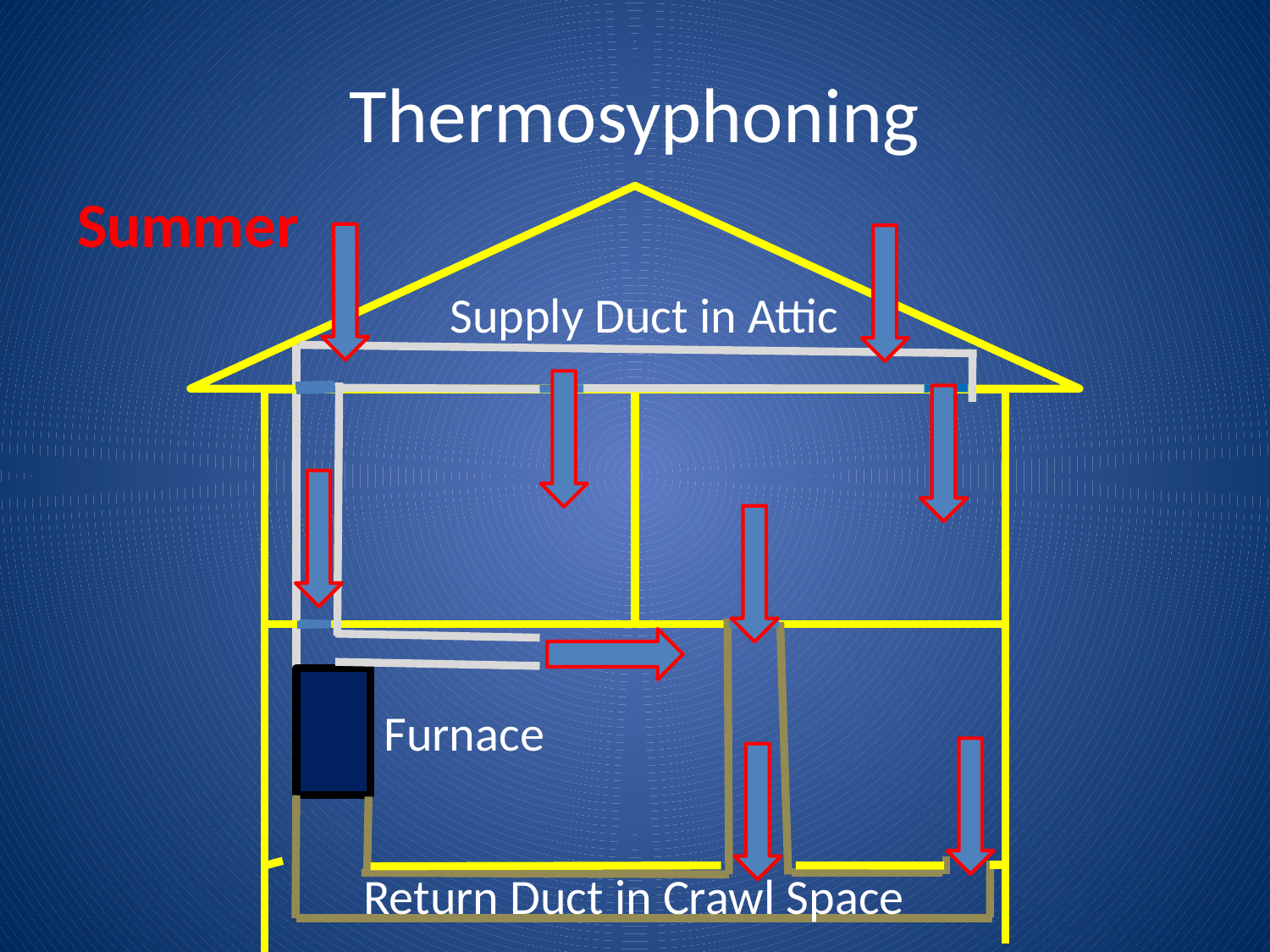

# Thermosyphoning
Summer

Supply Duct in Attic

Furnace

Return Duct in Crawl Space